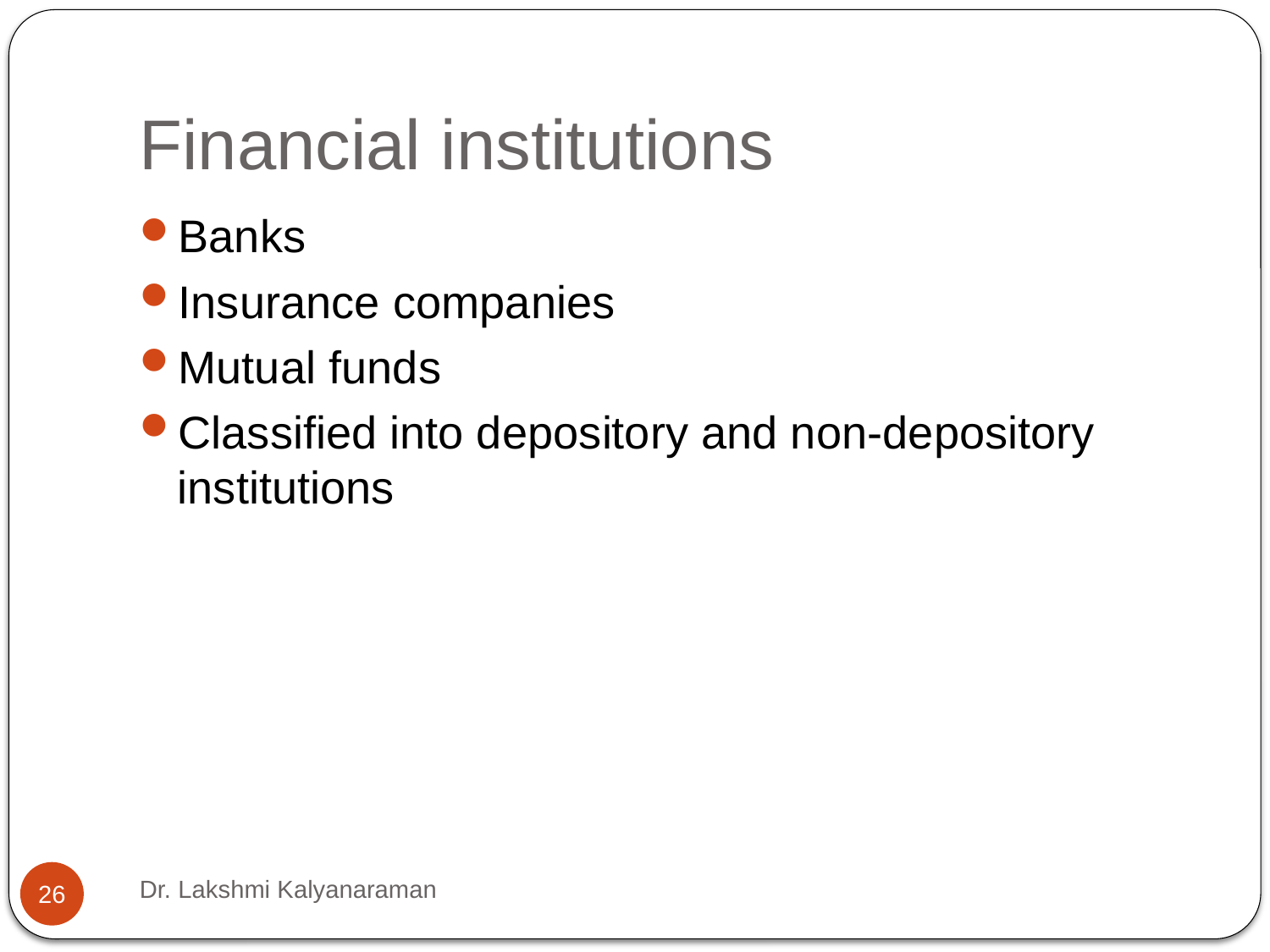

# Financial institutions
Banks
Insurance companies
Mutual funds
Classified into depository and non-depository institutions

Dr. Lakshmi Kalyanaraman
26